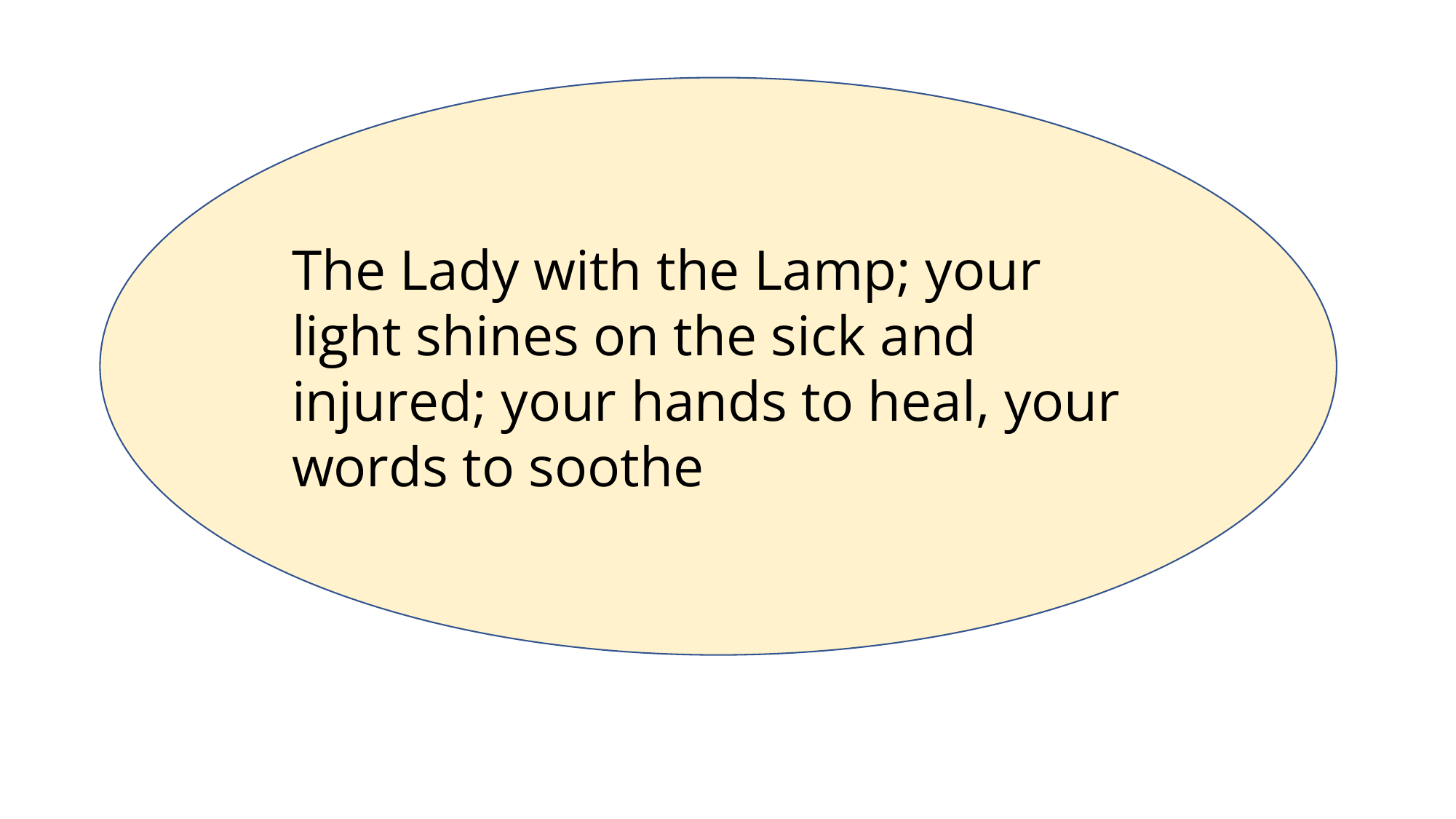

The Lady with the Lamp; your light shines on the sick and injured; your hands to heal, your words to soothe